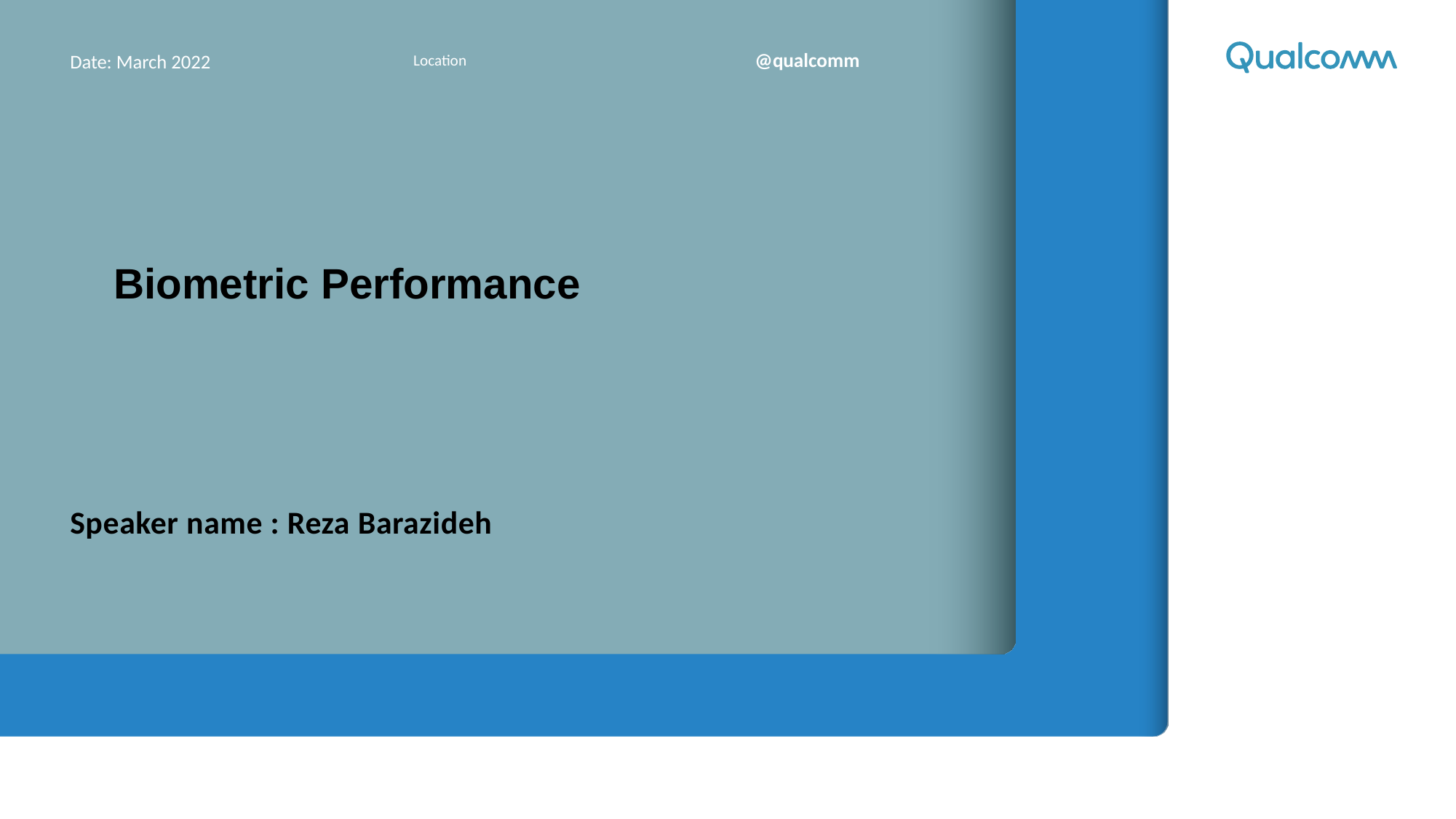

@qualcomm
Date: March 2022
Location
# Biometric Performance
Speaker name : Reza Barazideh